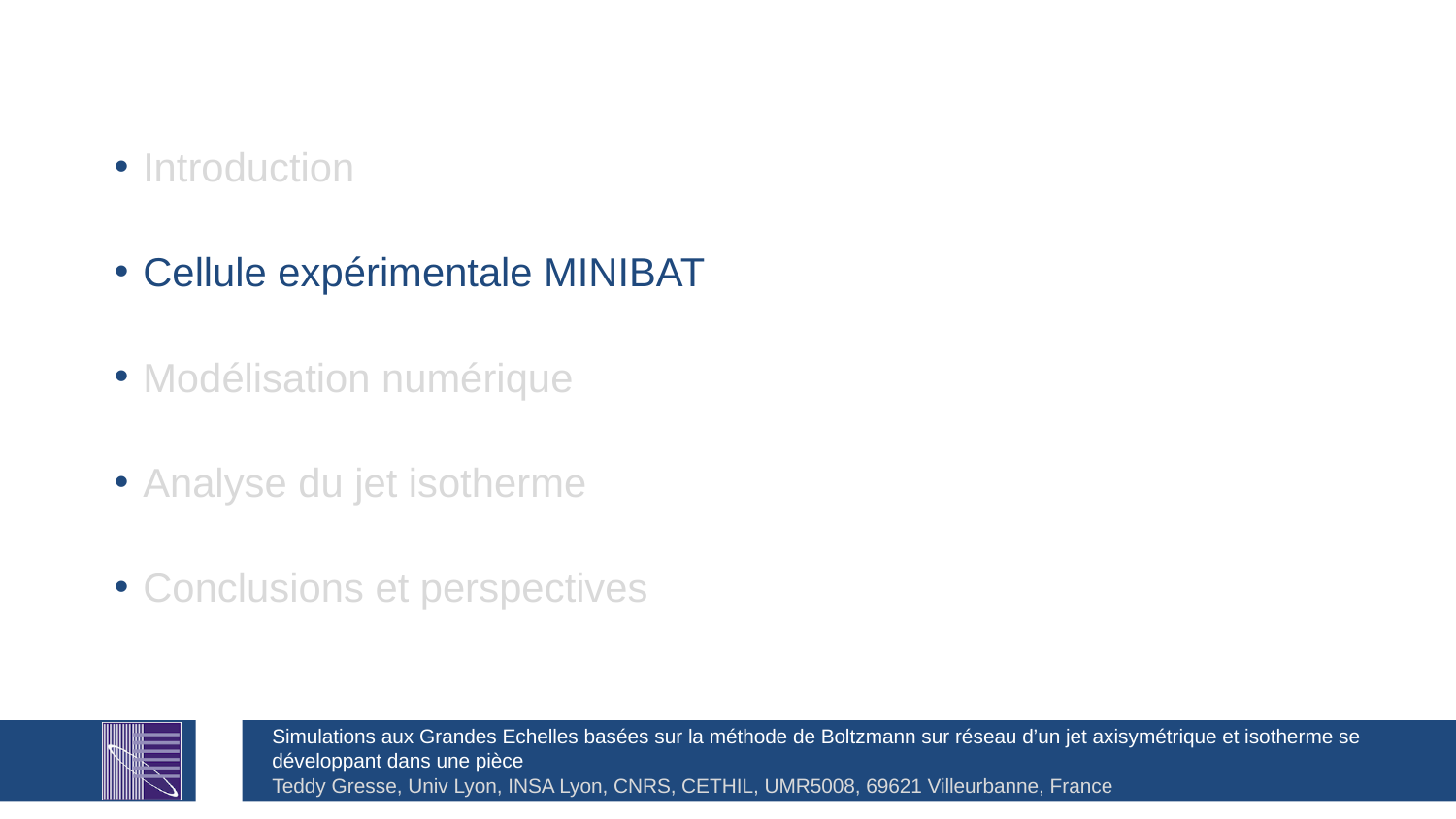

Introduction
Cellule expérimentale MINIBAT
Modélisation numérique
Analyse du jet isotherme
Conclusions et perspectives
Simulations aux Grandes Echelles basées sur la méthode de Boltzmann sur réseau d’un jet axisymétrique et isotherme se développant dans une pièce
Teddy Gresse, Univ Lyon, INSA Lyon, CNRS, CETHIL, UMR5008, 69621 Villeurbanne, France